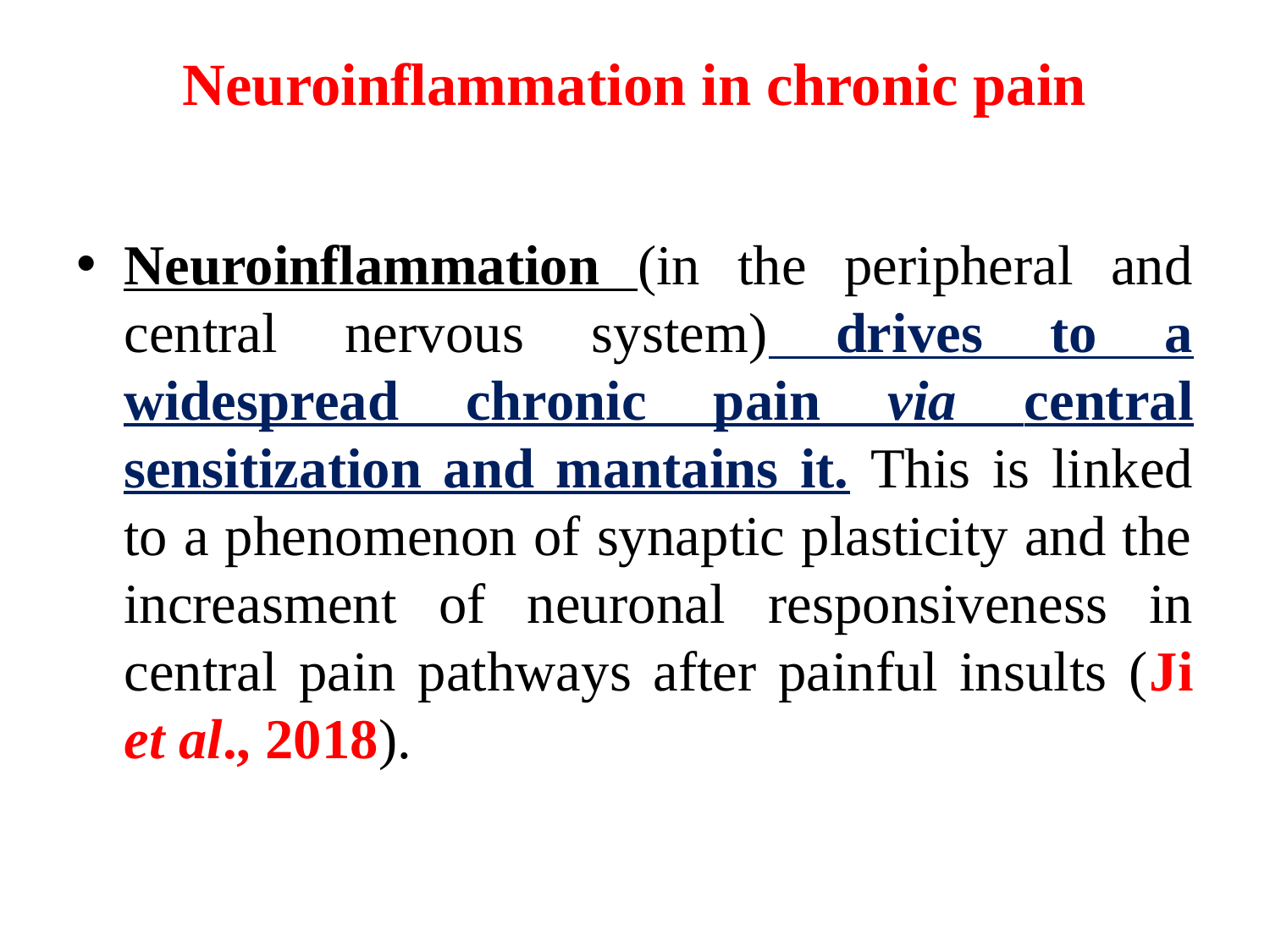

# Neuroinflammation in chronic pain
Neuroinflammation (in the peripheral and central nervous system) drives to a widespread chronic pain via central sensitization and mantains it. This is linked to a phenomenon of synaptic plasticity and the increasment of neuronal responsiveness in central pain pathways after painful insults (Ji et al., 2018).